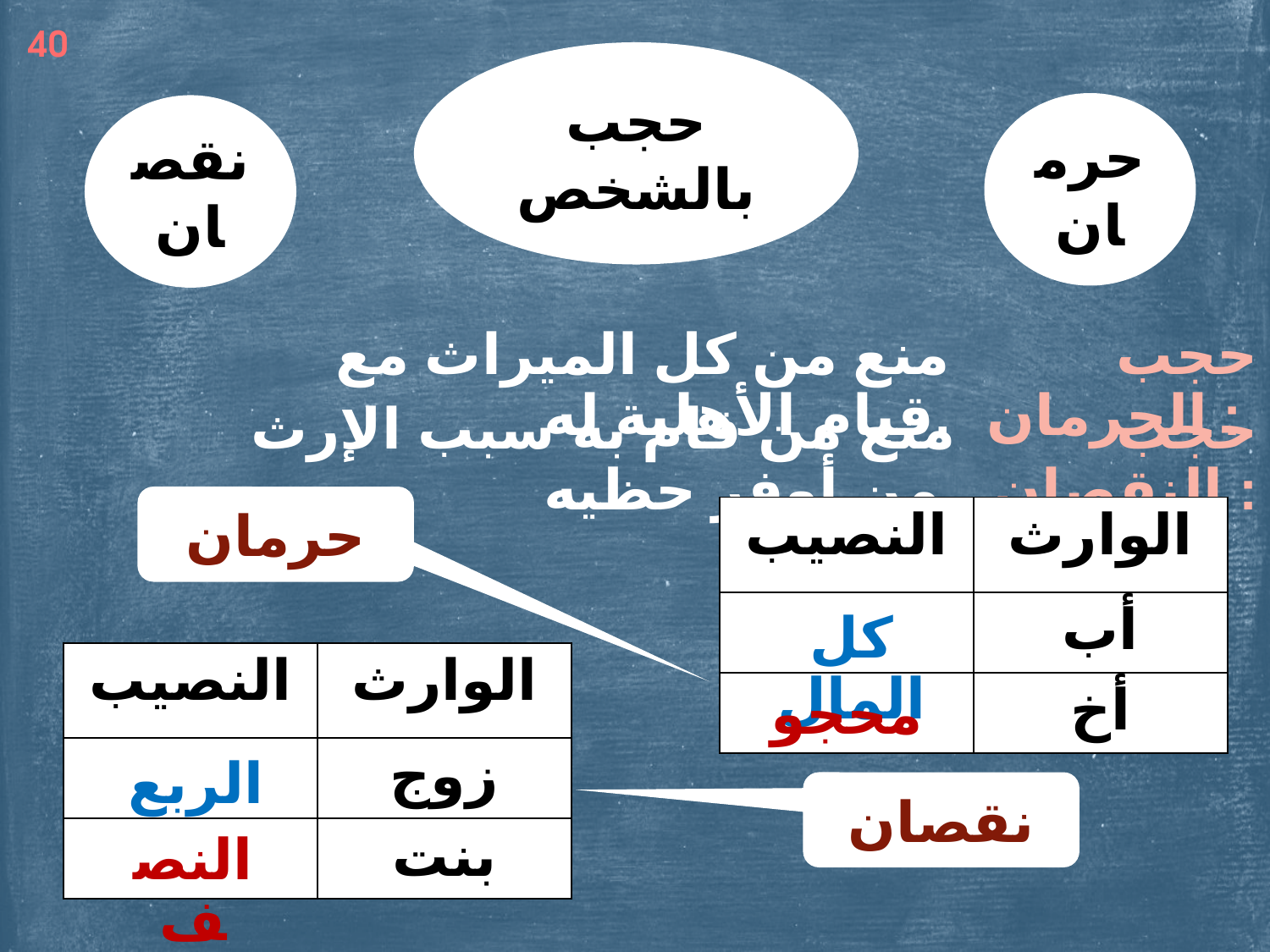

40
حجب بالشخص
حرمان
نقصان
منع من كل الميراث مع قيام الأهلية له.
حجب الحرمان :
حجب النقصان :
منع من قام به سبب الإرث من أوفر حظيه.
حرمان
| النصيب | الوارث |
| --- | --- |
|  | أب |
|  | أخ |
كل المال
| النصيب | الوارث |
| --- | --- |
|  | زوج |
|  | بنت |
محجوب
الربع
نقصان
النصف